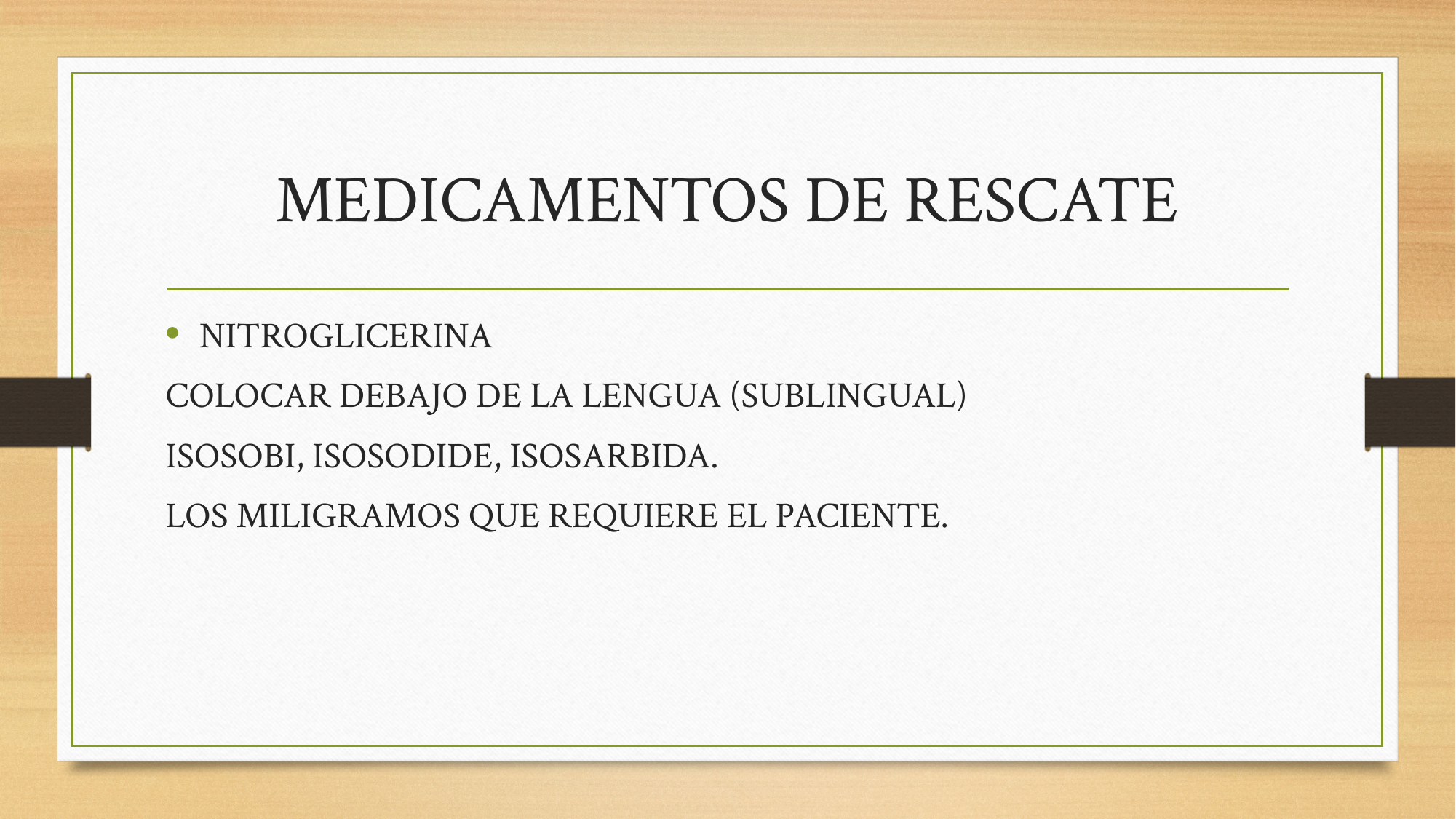

# MEDICAMENTOS DE RESCATE
NITROGLICERINA
COLOCAR DEBAJO DE LA LENGUA (SUBLINGUAL)
ISOSOBI, ISOSODIDE, ISOSARBIDA.
LOS MILIGRAMOS QUE REQUIERE EL PACIENTE.